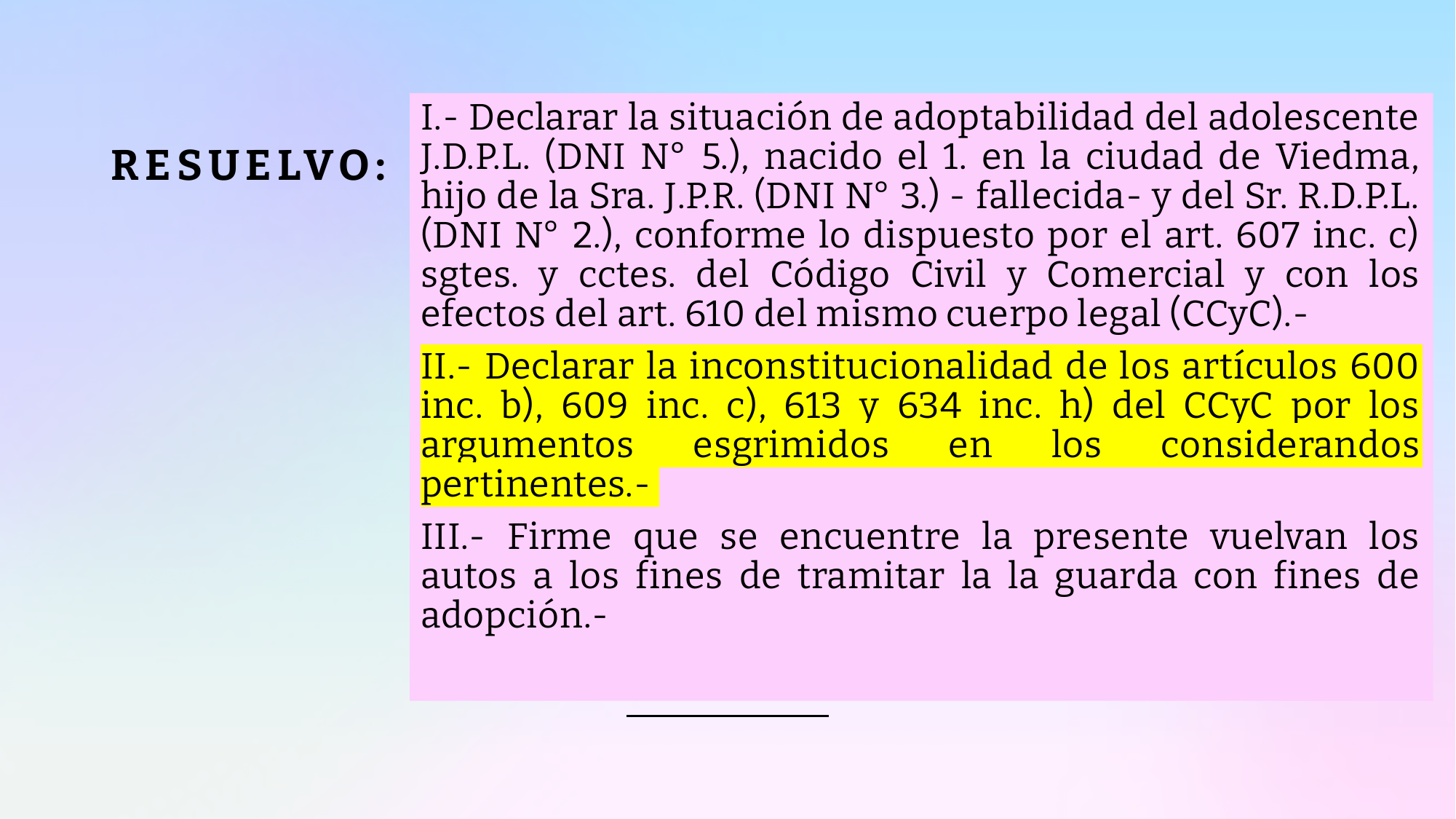

# RESUELVO:
I.- Declarar la situación de adoptabilidad del adolescente J.D.P.L. (DNI N° 5.), nacido el 1. en la ciudad de Viedma, hijo de la Sra. J.P.R. (DNI N° 3.) - fallecida- y del Sr. R.D.P.L. (DNI N° 2.), conforme lo dispuesto por el art. 607 inc. c) sgtes. y cctes. del Código Civil y Comercial y con los efectos del art. 610 del mismo cuerpo legal (CCyC).-
II.- Declarar la inconstitucionalidad de los artículos 600 inc. b), 609 inc. c), 613 y 634 inc. h) del CCyC por los argumentos esgrimidos en los considerandos pertinentes.-
III.- Firme que se encuentre la presente vuelvan los autos a los fines de tramitar la la guarda con fines de adopción.-